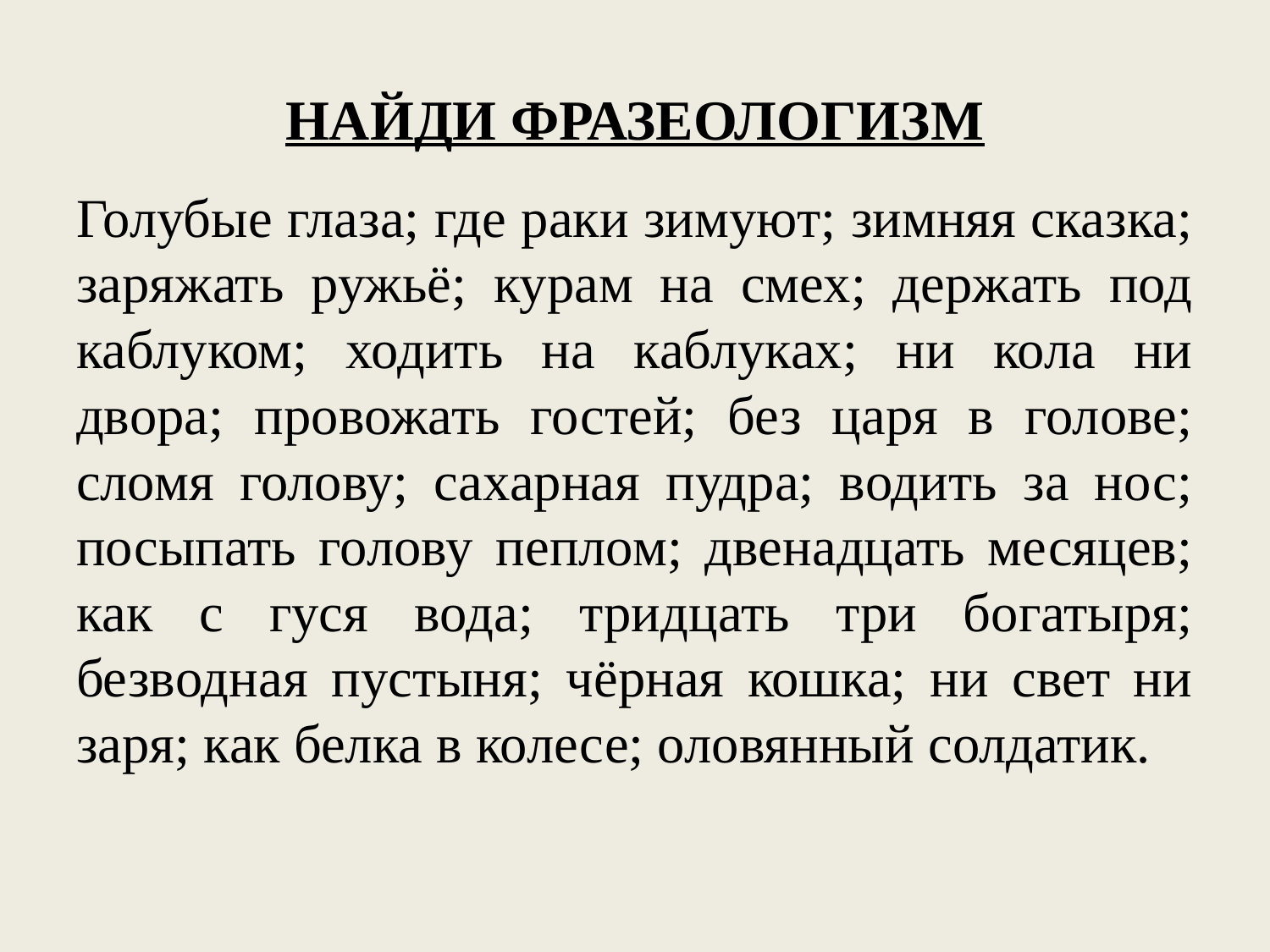

# НАЙДИ ФРАЗЕОЛОГИЗМ
Голубые глаза; где раки зимуют; зимняя сказка; заряжать ружьё; курам на смех; держать под каблуком; ходить на каблуках; ни кола ни двора; провожать гостей; без царя в голове; сломя голову; сахарная пудра; водить за нос; посыпать голову пеплом; двенадцать месяцев; как с гуся вода; тридцать три богатыря; безводная пустыня; чёрная кошка; ни свет ни заря; как белка в колесе; оловянный солдатик.